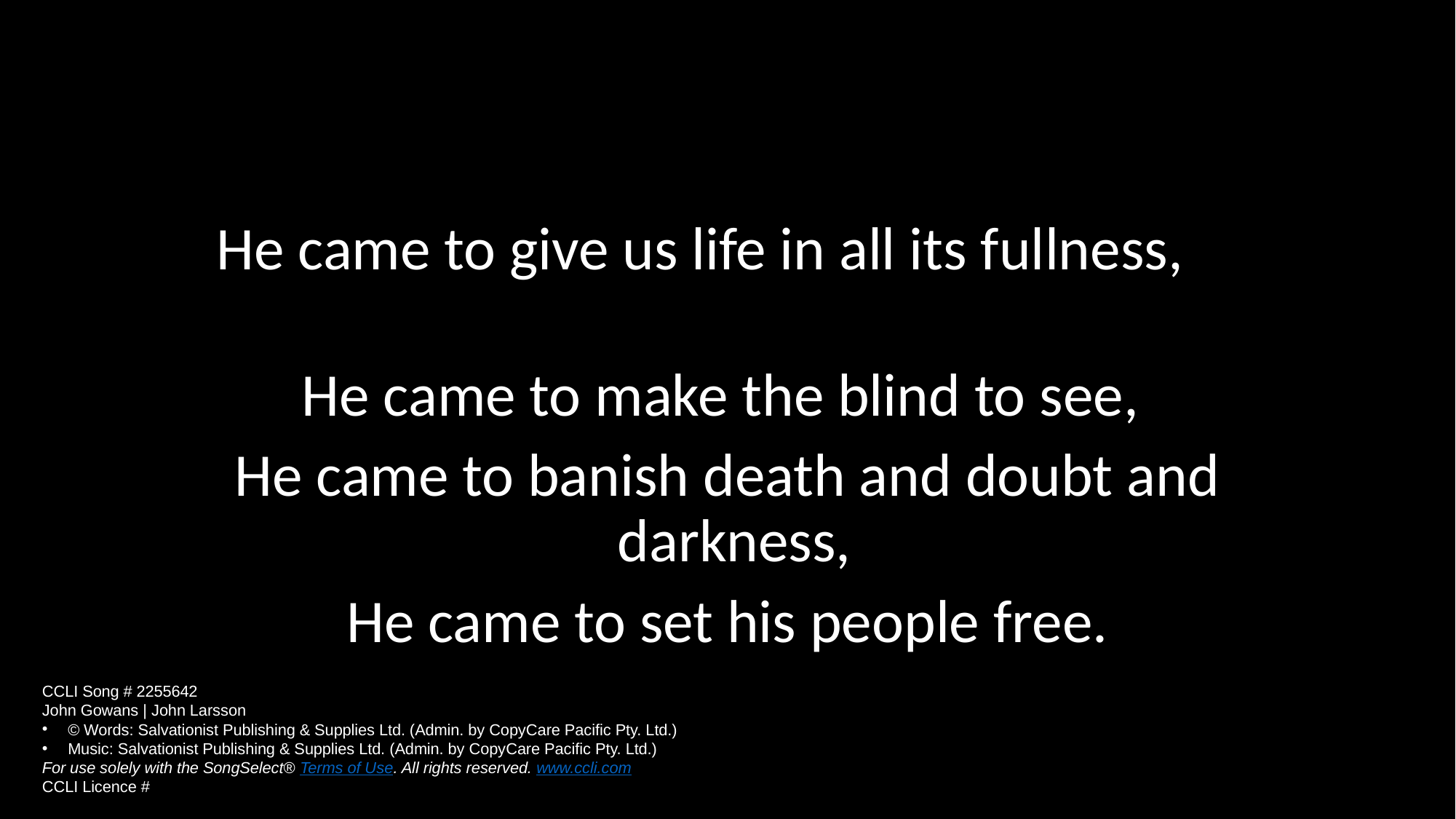

He came to give us life in all its fullness,
He came to make the blind to see,
He came to banish death and doubt and darkness,
He came to set his people free.
CCLI Song # 2255642
John Gowans | John Larsson
© Words: Salvationist Publishing & Supplies Ltd. (Admin. by CopyCare Pacific Pty. Ltd.)
Music: Salvationist Publishing & Supplies Ltd. (Admin. by CopyCare Pacific Pty. Ltd.)
For use solely with the SongSelect® Terms of Use. All rights reserved. www.ccli.com
CCLI Licence #